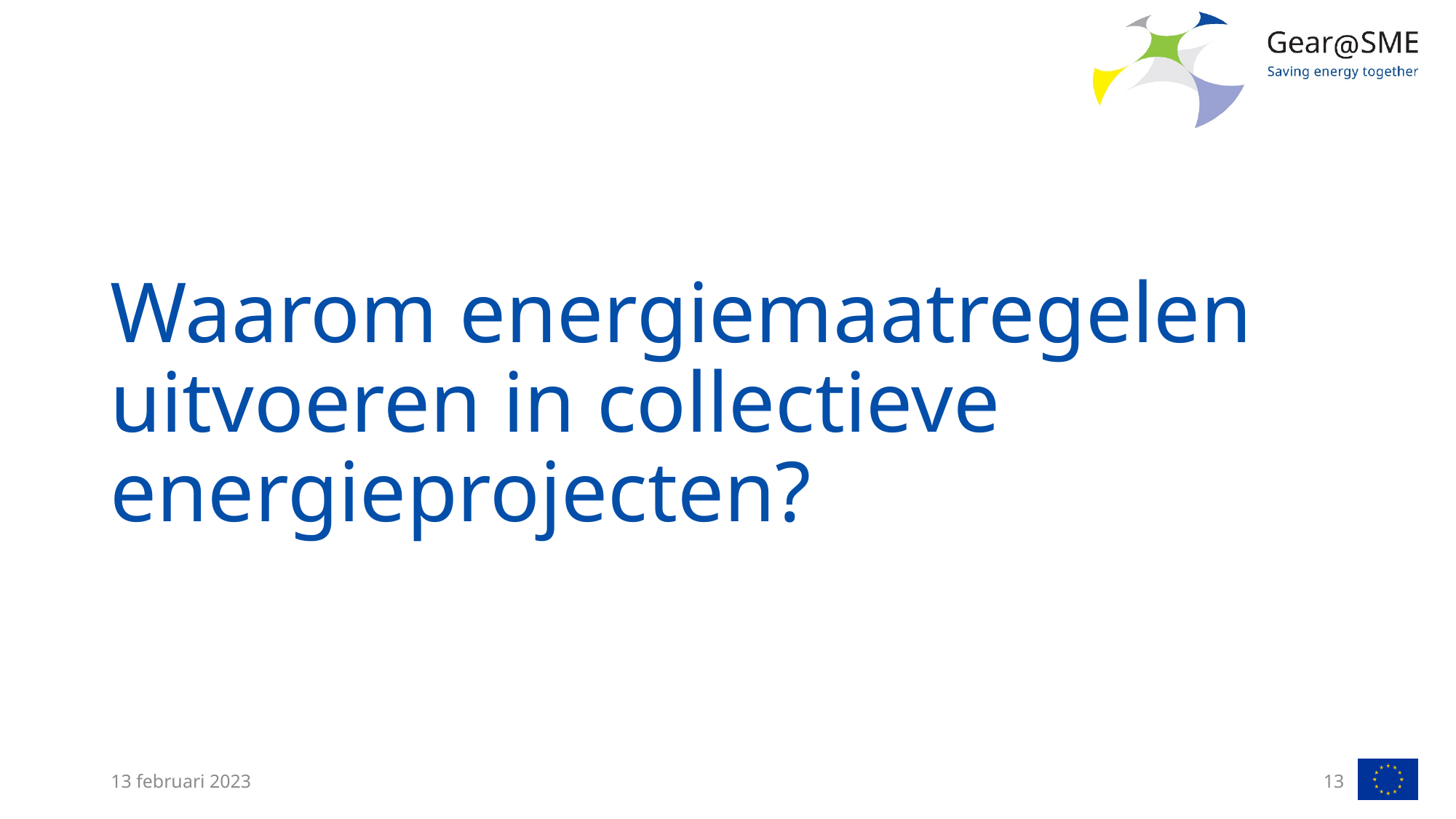

# Waarom energiemaatregelen uitvoeren in collectieve energieprojecten?

13 februari 2023
13